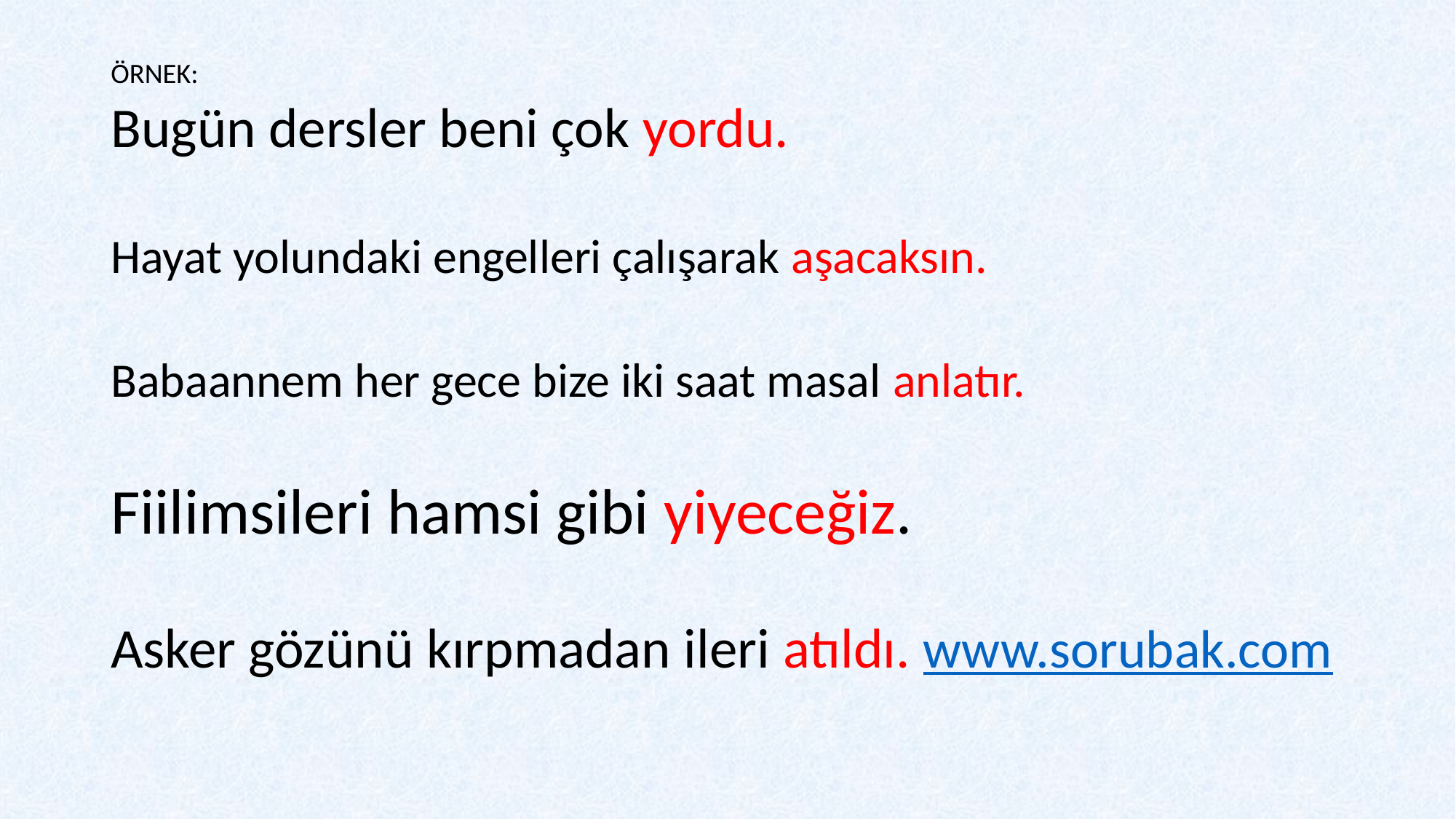

ÖRNEK:
Bugün dersler beni çok yordu.

Hayat yolundaki engelleri çalışarak aşacaksın.

Babaannem her gece bize iki saat masal anlatır.

Fiilimsileri hamsi gibi yiyeceğiz.

Asker gözünü kırpmadan ileri atıldı. www.sorubak.com